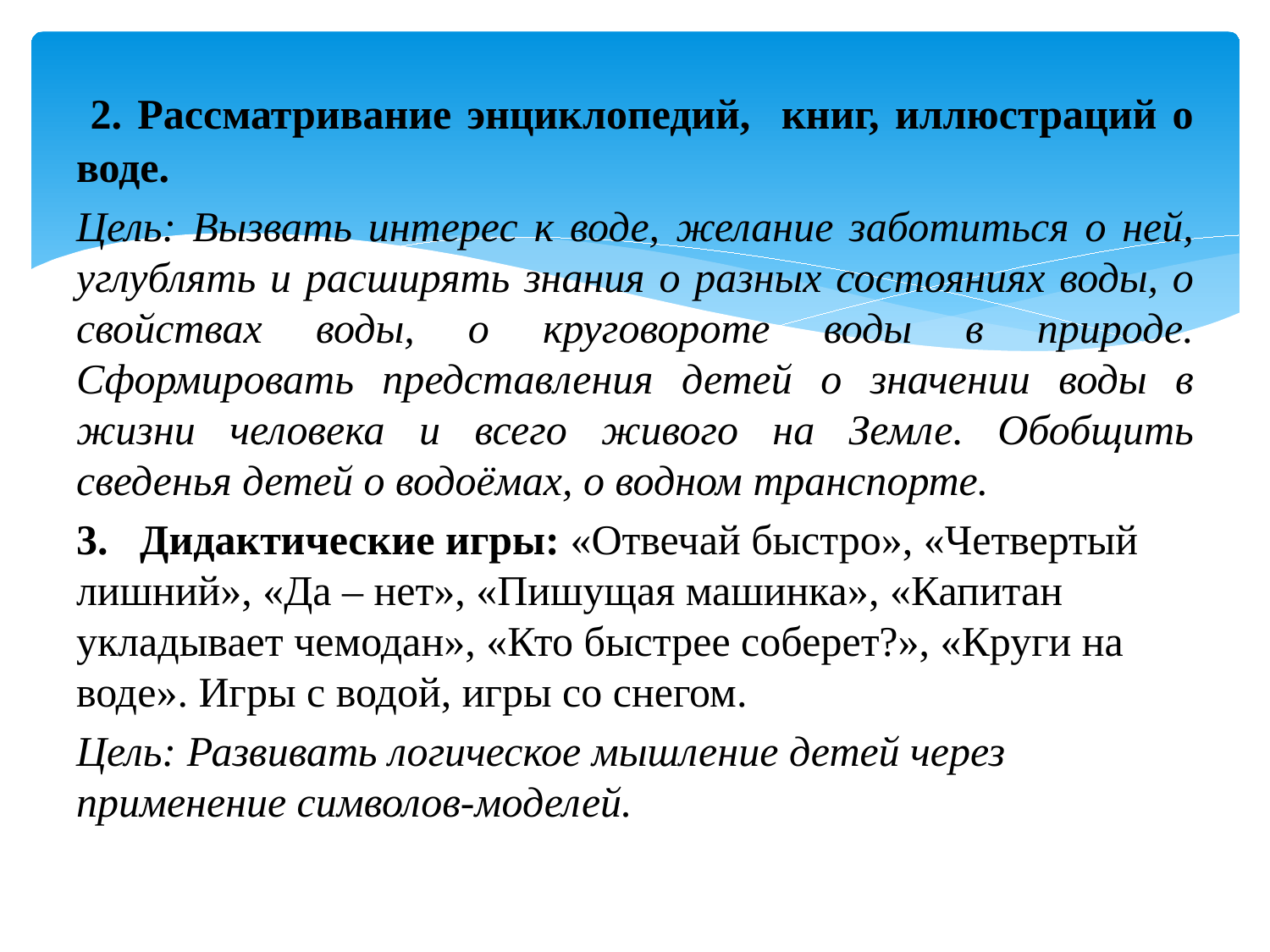

#
 2. Рассматривание энциклопедий,  книг, иллюстраций о воде.
Цель: Вызвать интерес к воде, желание заботиться о ней, углублять и расширять знания о разных состояниях воды, о свойствах воды, о круговороте воды в природе. Сформировать представления детей о значении воды в жизни человека и всего живого на Земле. Обобщить сведенья детей о водоёмах, о водном транспорте.
3.   Дидактические игры: «Отвечай быстро», «Четвертый лишний», «Да – нет», «Пишущая машинка», «Капитан укладывает чемодан», «Кто быстрее соберет?», «Круги на воде». Игры с водой, игры со снегом.
Цель: Развивать логическое мышление детей через применение символов-моделей.